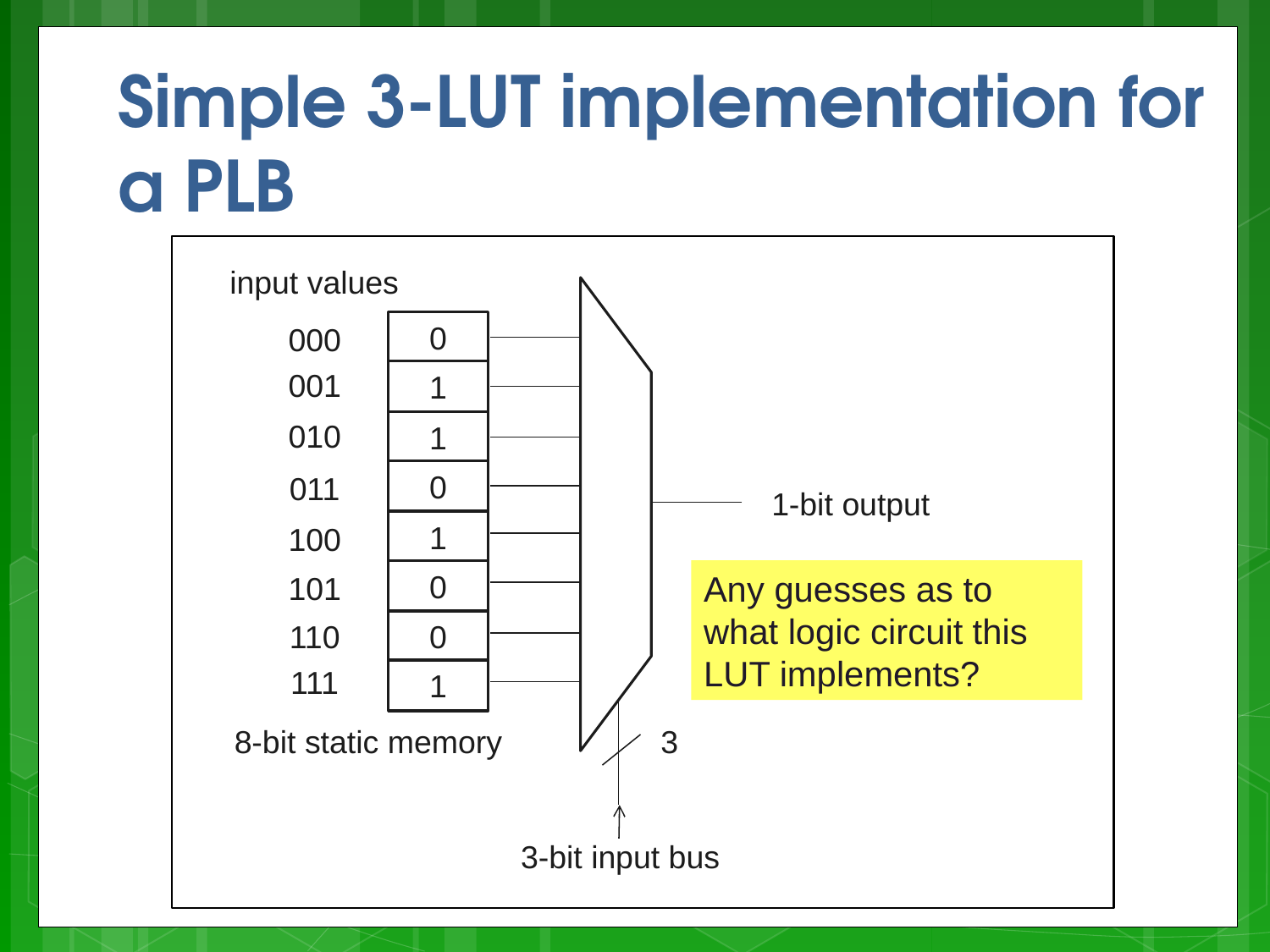

Simple 3-LUT implementation for a PLB

input values
0
000
001
1
010
1
0
011
1-bit output

1
100
0
Any guesses as to what logic circuit this LUT implements?
101
110
0
111
1
8-bit static memory
3
3-bit input bus